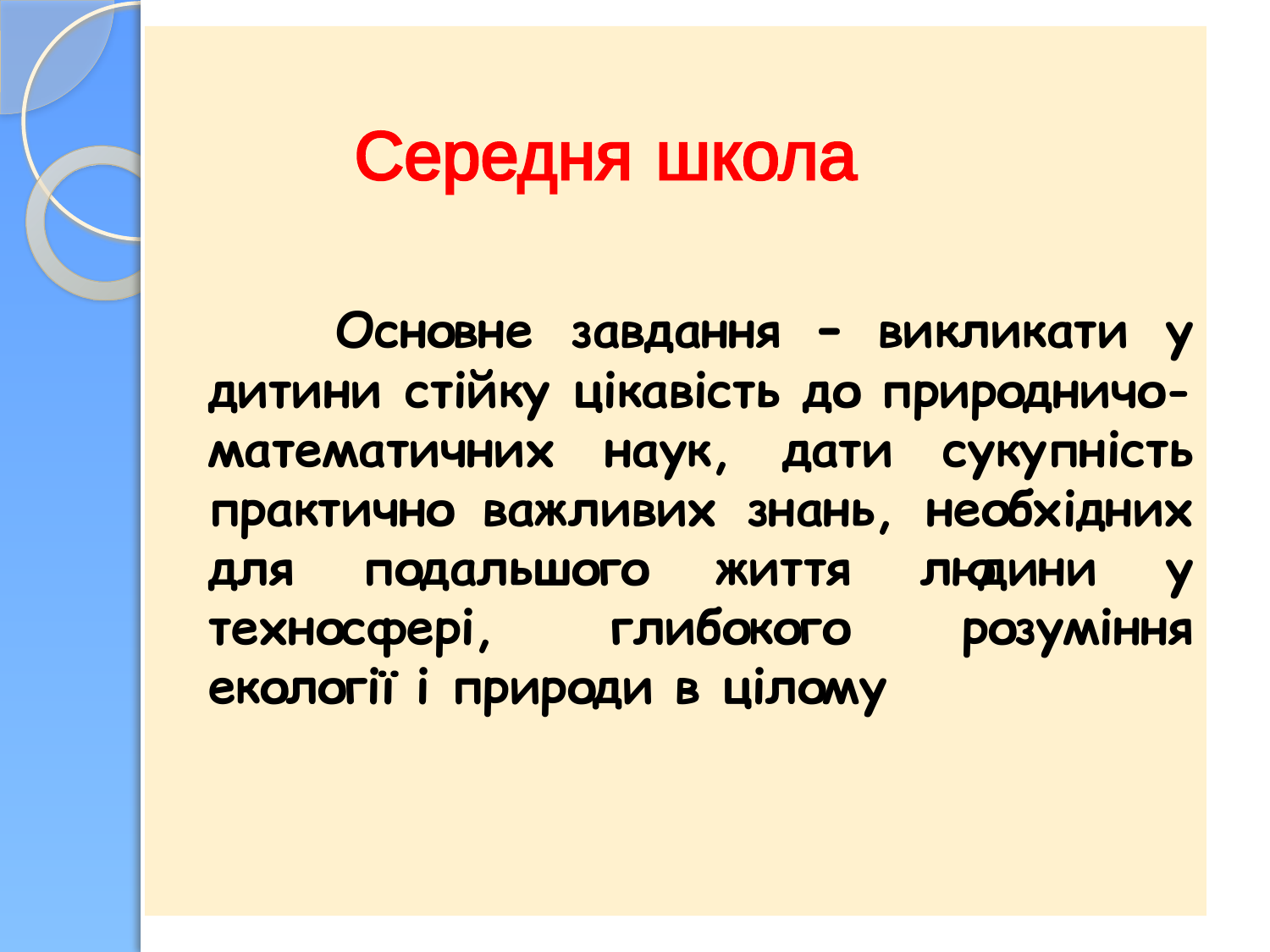

Середня школа

		Основне завдання – викликати у дитини стійку цікавість до природничо-математичних наук, дати сукупність практично важливих знань, необхідних для подальшого життя людини у техносфері, глибокого розуміння екології і природи в цілому